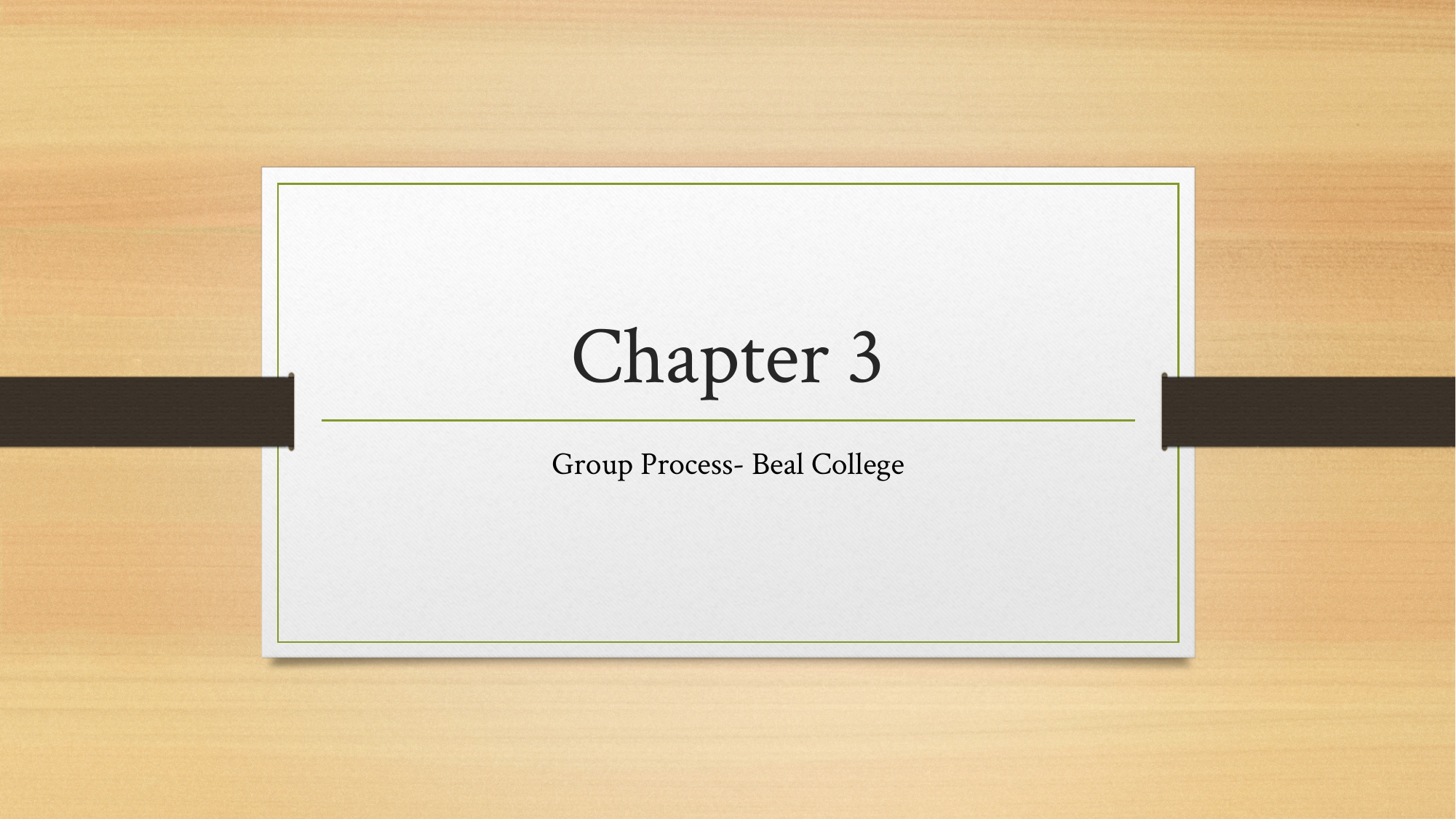

# Chapter 3
Group Process- Beal College